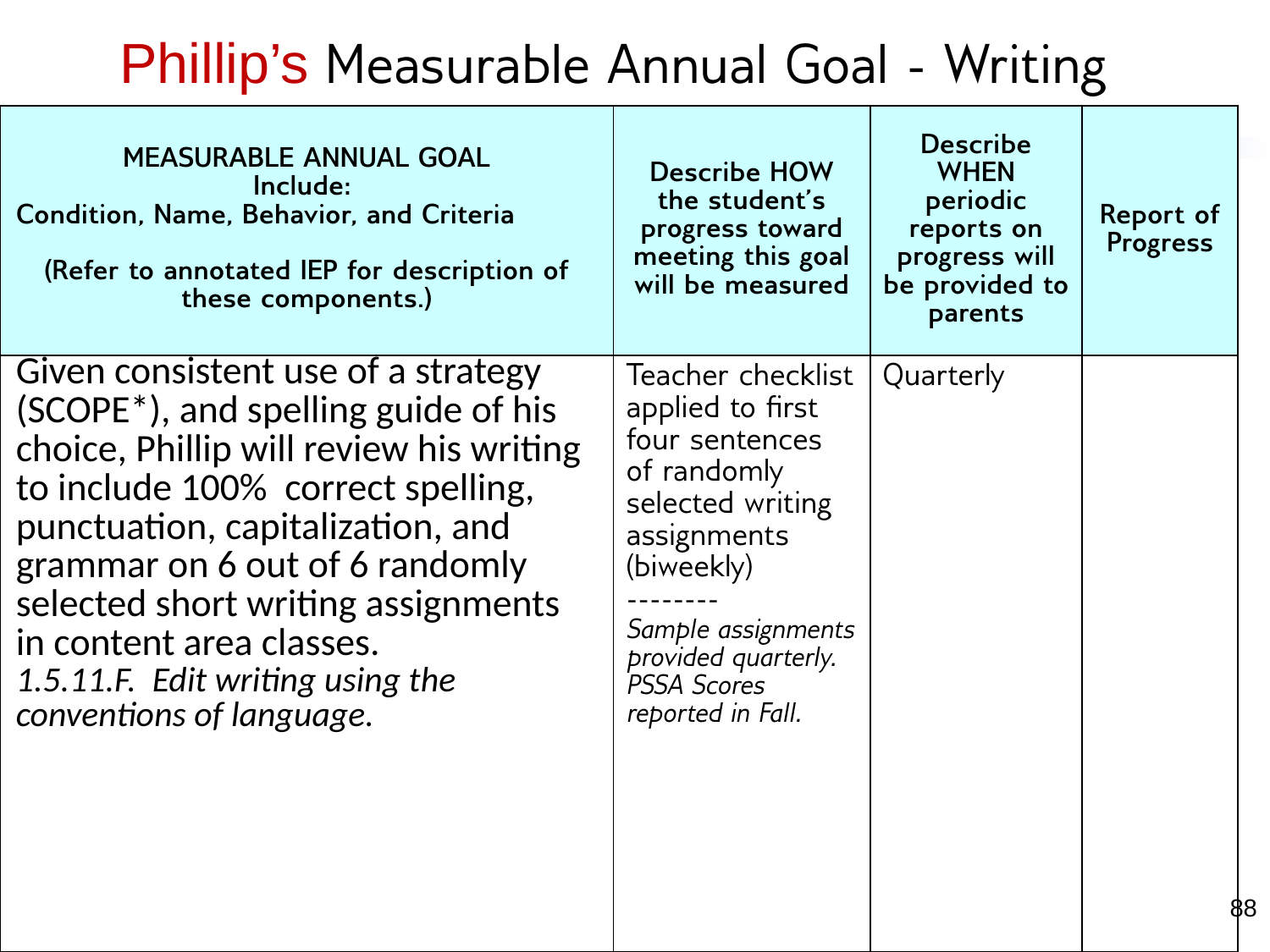

Phillip’s Measurable Annual Goal - Writing

| MEASURABLE ANNUAL GOAL Include: Condition, Name, Behavior, and Criteria (Refer to annotated IEP for description of these components.) | Describe HOW the student’s progress toward meeting this goal will be measured | Describe WHEN periodic reports on progress will be provided to parents | Report of Progress |
| --- | --- | --- | --- |
| Given consistent use of a strategy (SCOPE\*), and spelling guide of his choice, Phillip will review his writing to include 100% correct spelling, punctuation, capitalization, and grammar on 6 out of 6 randomly selected short writing assignments in content area classes. 1.5.11.F. Edit writing using the conventions of language. | Teacher checklist applied to first four sentences of randomly selected writing assignments (biweekly) -------- Sample assignments provided quarterly. PSSA Scores reported in Fall. | Quarterly |  |
88